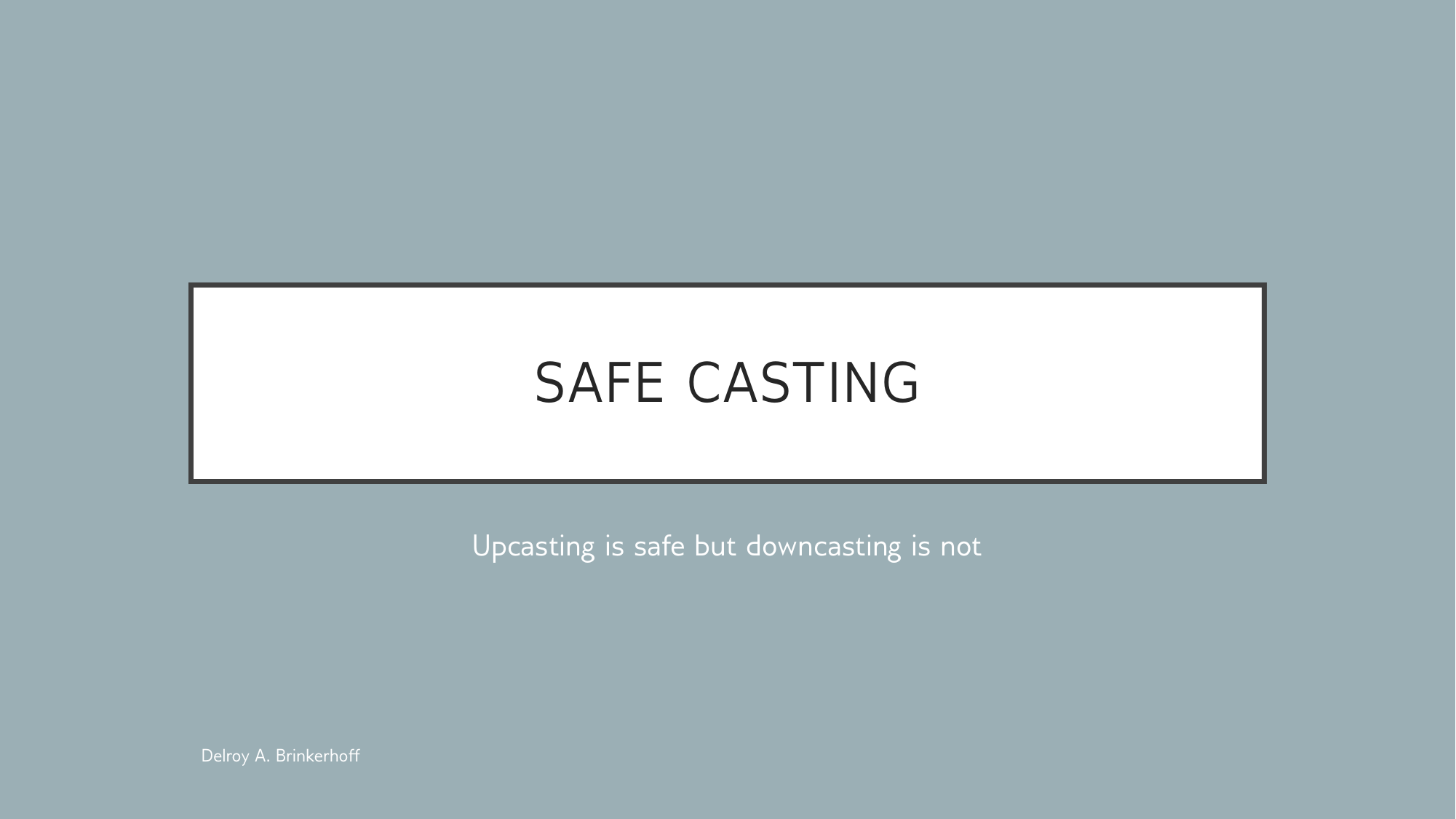

# Safe Casting
Upcasting is safe but downcasting is not
Delroy A. Brinkerhoff